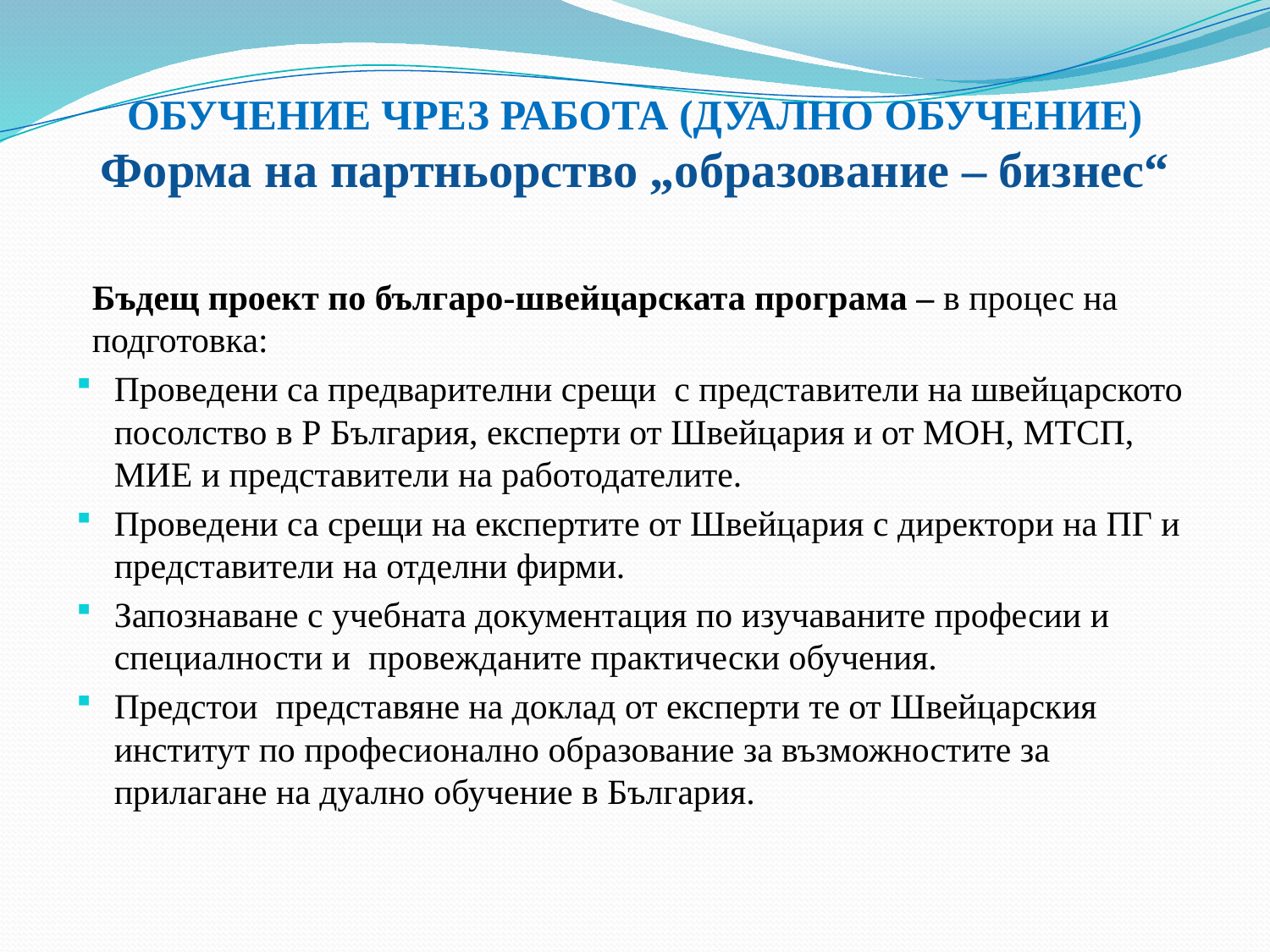

# ОБУЧЕНИЕ ЧРЕЗ РАБОТА (ДУАЛНО ОБУЧЕНИЕ) Форма на партньорство „образование – бизнес“
Бъдещ проект по българо-швейцарската програма – в процес на подготовка:
Проведени са предварителни срещи  с представители на швейцарското посолство в Р България, експерти от Швейцария и от МОН, МТСП, МИЕ и представители на работодателите.
Проведени са срещи на експертите от Швейцария с директори на ПГ и представители на отделни фирми.
Запознаване с учебната документация по изучаваните професии и специалности и  провежданите практически обучения.
Предстои  представяне на доклад от експерти те от Швейцарския институт по професионално образование за възможностите за прилагане на дуално обучение в България.